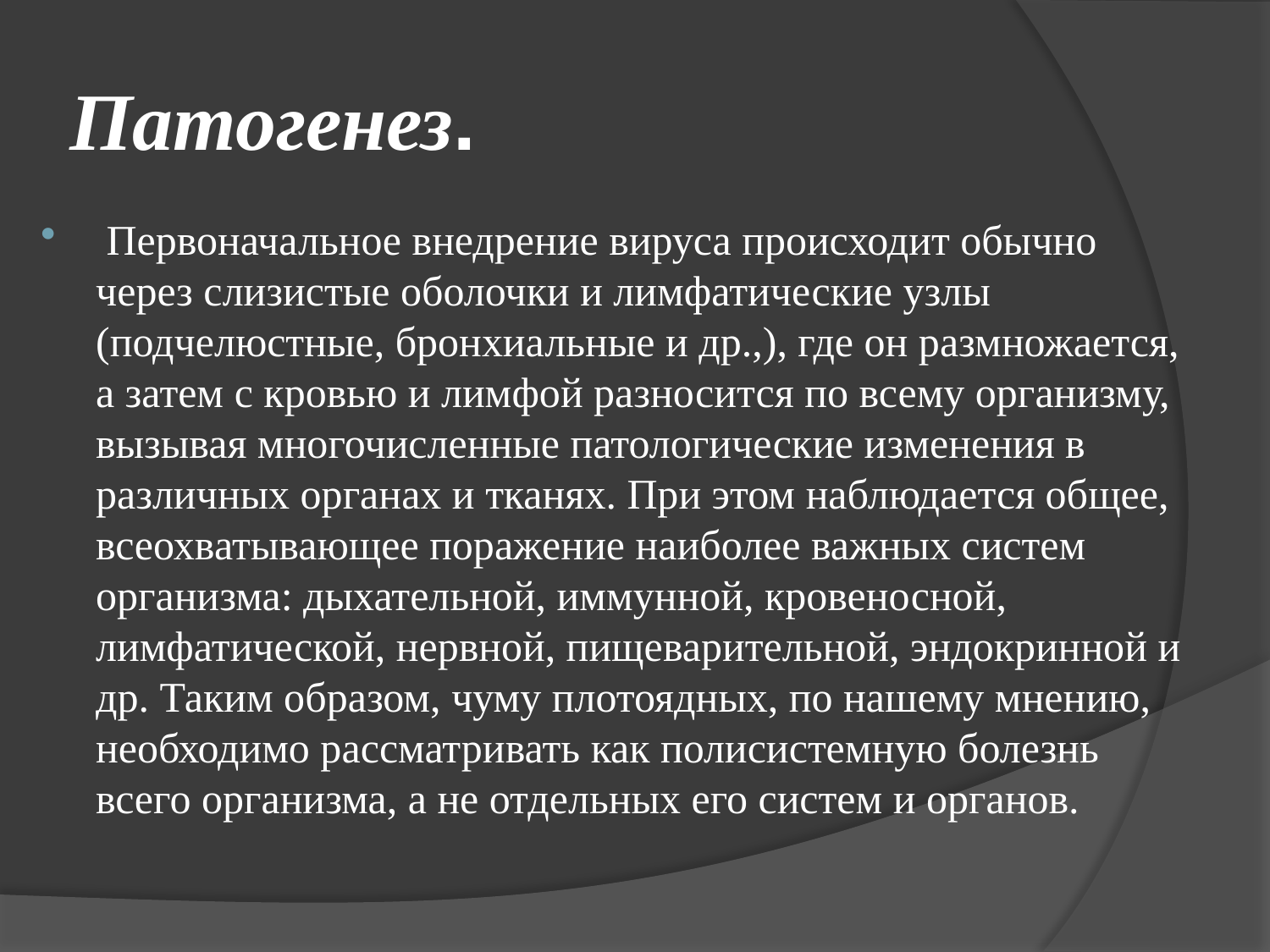

# Патогенез.
 Первоначальное внедрение вируса происходит обычно через слизистые оболочки и лимфатические узлы (подчелюстные, бронхиальные и др.,), где он размножается, а затем с кровью и лимфой разносится по всему организму, вызывая многочисленные патологические изменения в различных органах и тканях. При этом наблюдается общее, всеохватывающее поражение наиболее важных систем организма: дыхательной, иммунной, кровеносной, лимфатической, нервной, пищеварительной, эндокринной и др. Таким образом, чуму плотоядных, по нашему мнению, необходимо рассматривать как полисистемную болезнь всего организма, а не отдельных его систем и органов.